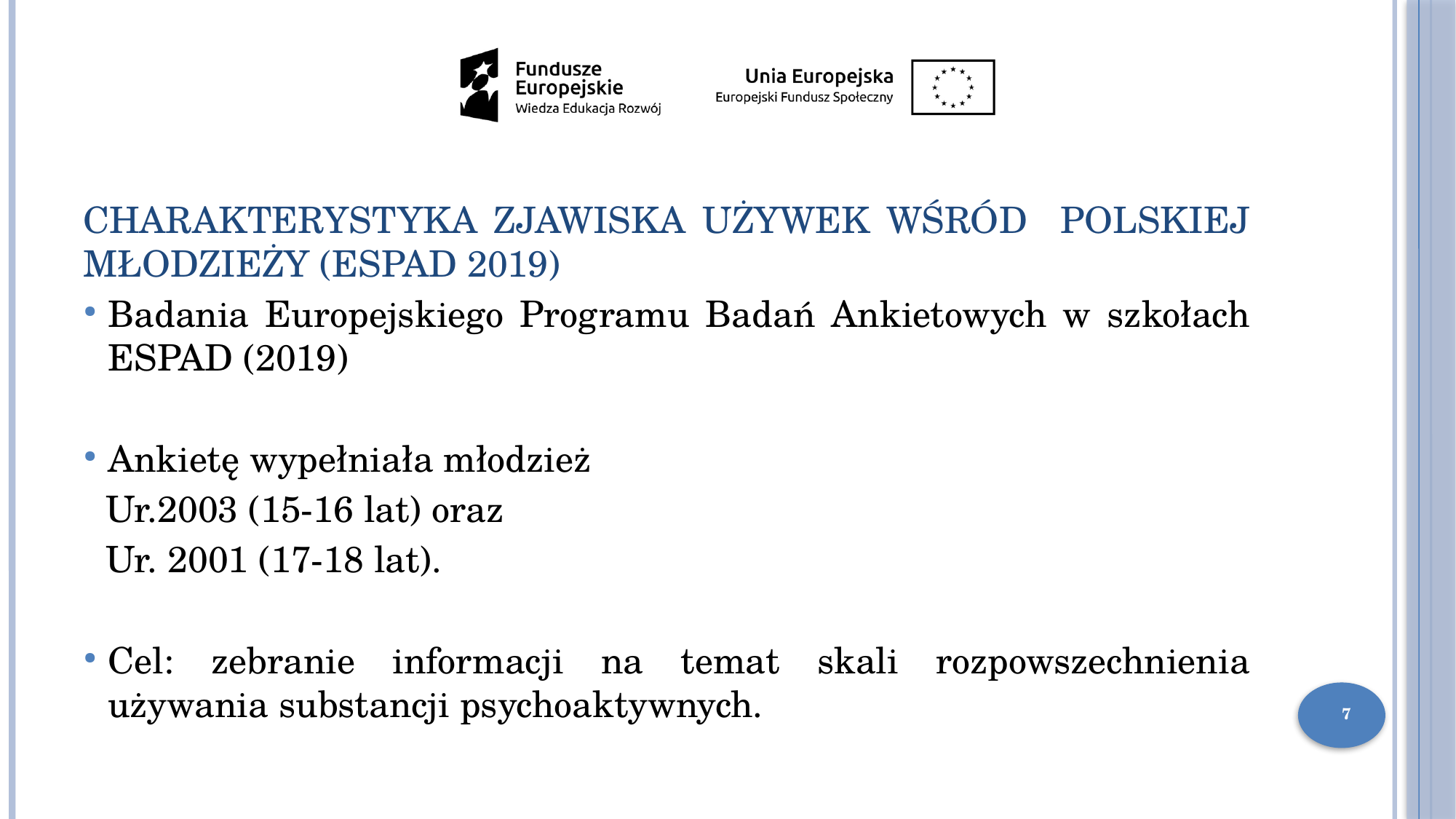

CHARAKTERYSTYKA ZJAWISKA UŻYWEK WŚRÓD  POLSKIEJ MŁODZIEŻY (ESPAD 2019)
Badania Europejskiego Programu Badań Ankietowych w szkołach ESPAD (2019)

Ankietę wypełniała młodzież
Ur.2003 (15-16 lat) oraz
Ur. 2001 (17-18 lat).

Cel: zebranie informacji na temat skali rozpowszechnienia używania substancji psychoaktywnych.

7